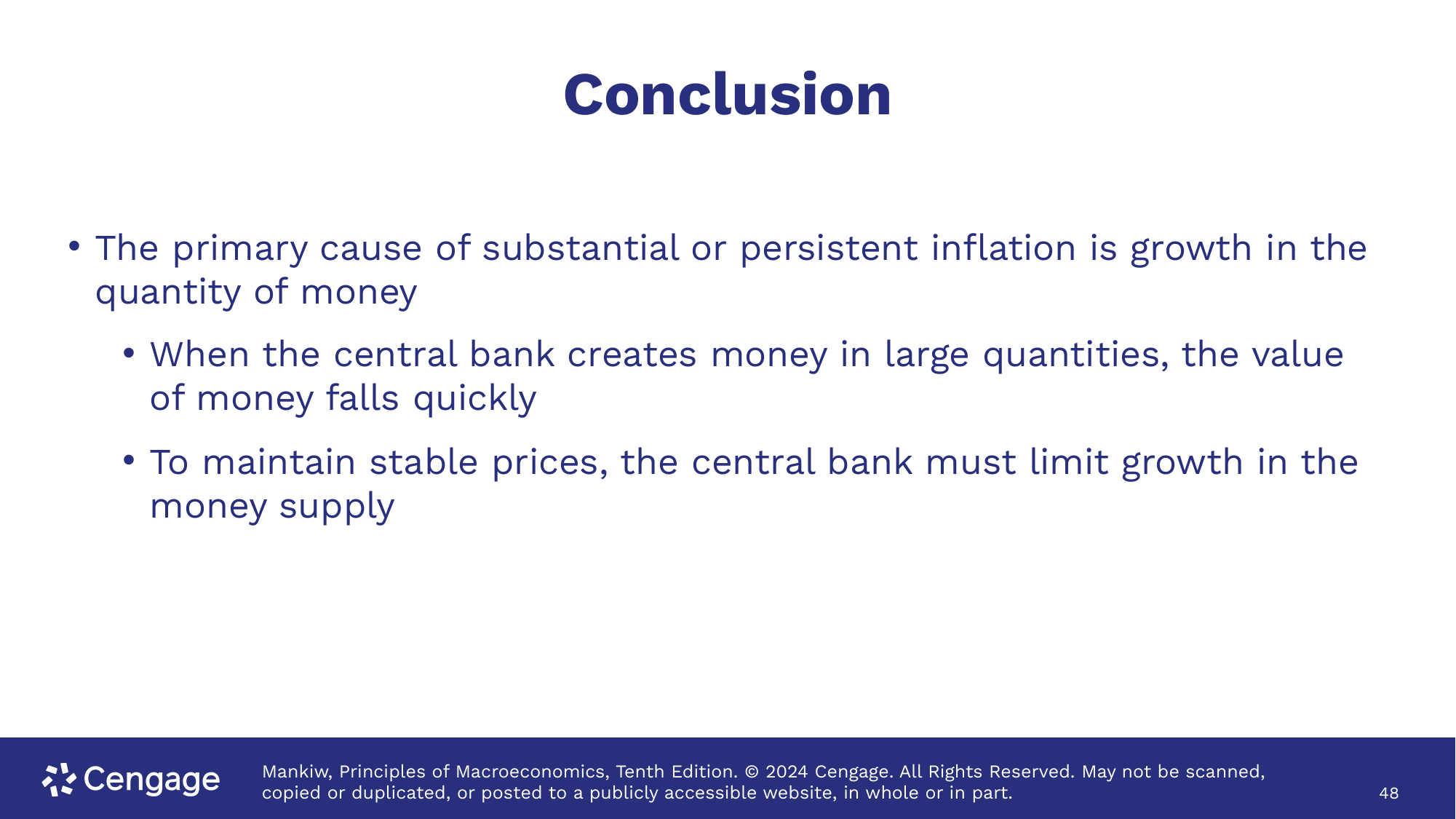

# Conclusion
The primary cause of substantial or persistent inflation is growth in the quantity of money
When the central bank creates money in large quantities, the value of money falls quickly
To maintain stable prices, the central bank must limit growth in the money supply